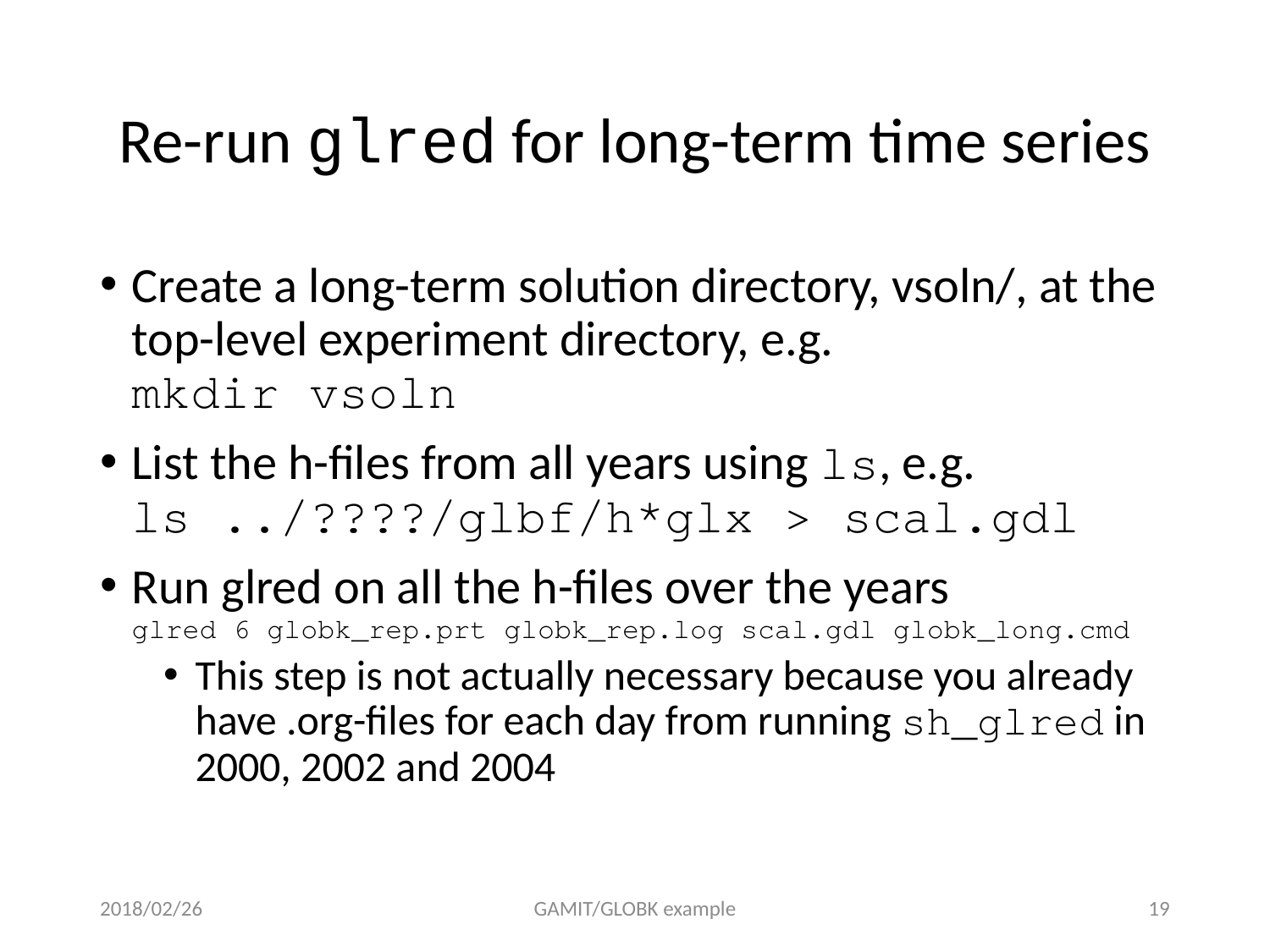

# Re-run glred for long-term time series
Create a long-term solution directory, vsoln/, at the top-level experiment directory, e.g.
mkdir vsoln
List the h-files from all years using ls, e.g.
ls ../????/glbf/h*glx > scal.gdl
Run glred on all the h-files over the years
glred 6 globk_rep.prt globk_rep.log scal.gdl globk_long.cmd
This step is not actually necessary because you already have .org-files for each day from running sh_glred in 2000, 2002 and 2004
2018/02/26
GAMIT/GLOBK example
19